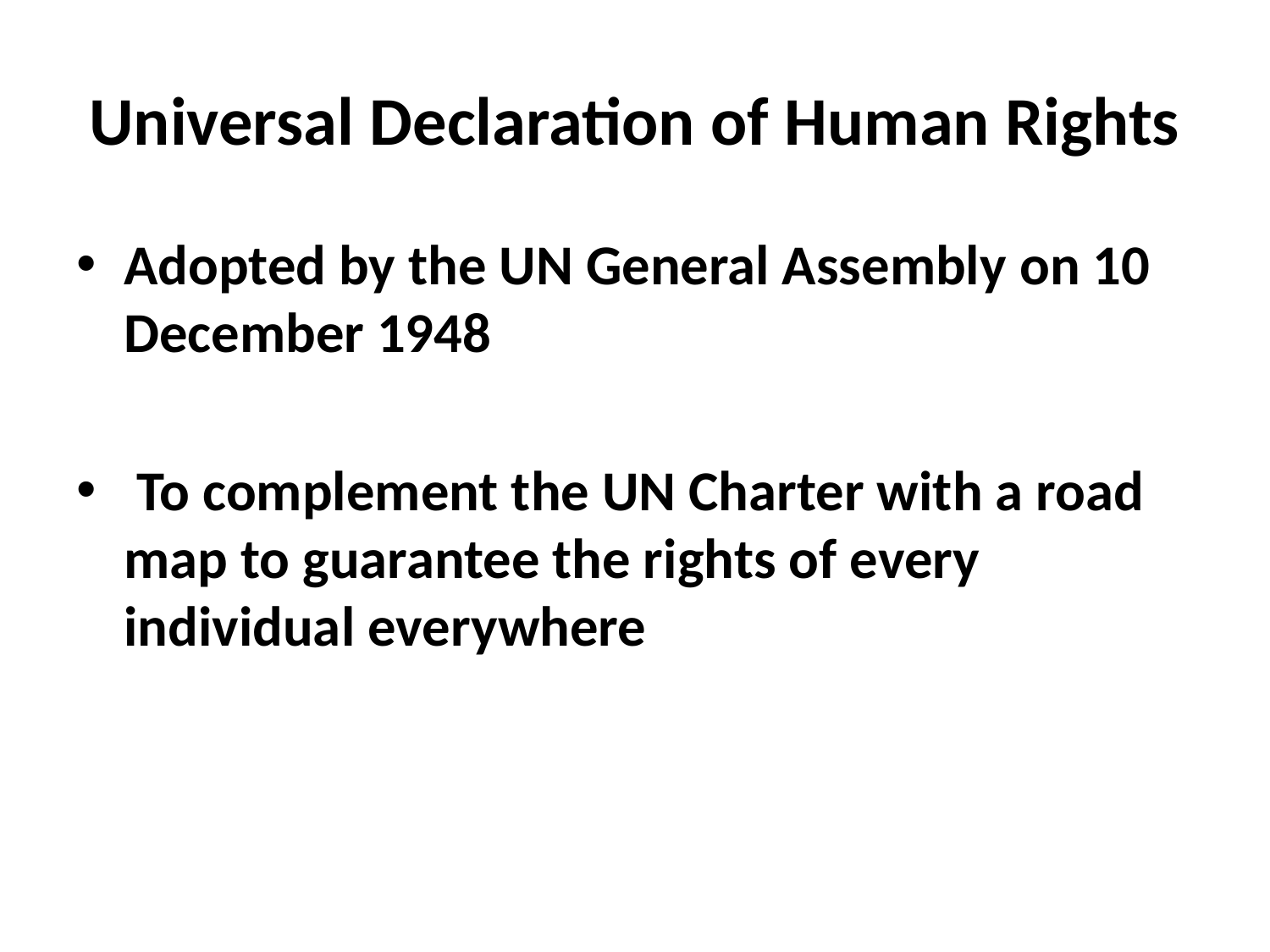

# Universal Declaration of Human Rights
Adopted by the UN General Assembly on 10 December 1948

 To complement the UN Charter with a road map to guarantee the rights of every individual everywhere